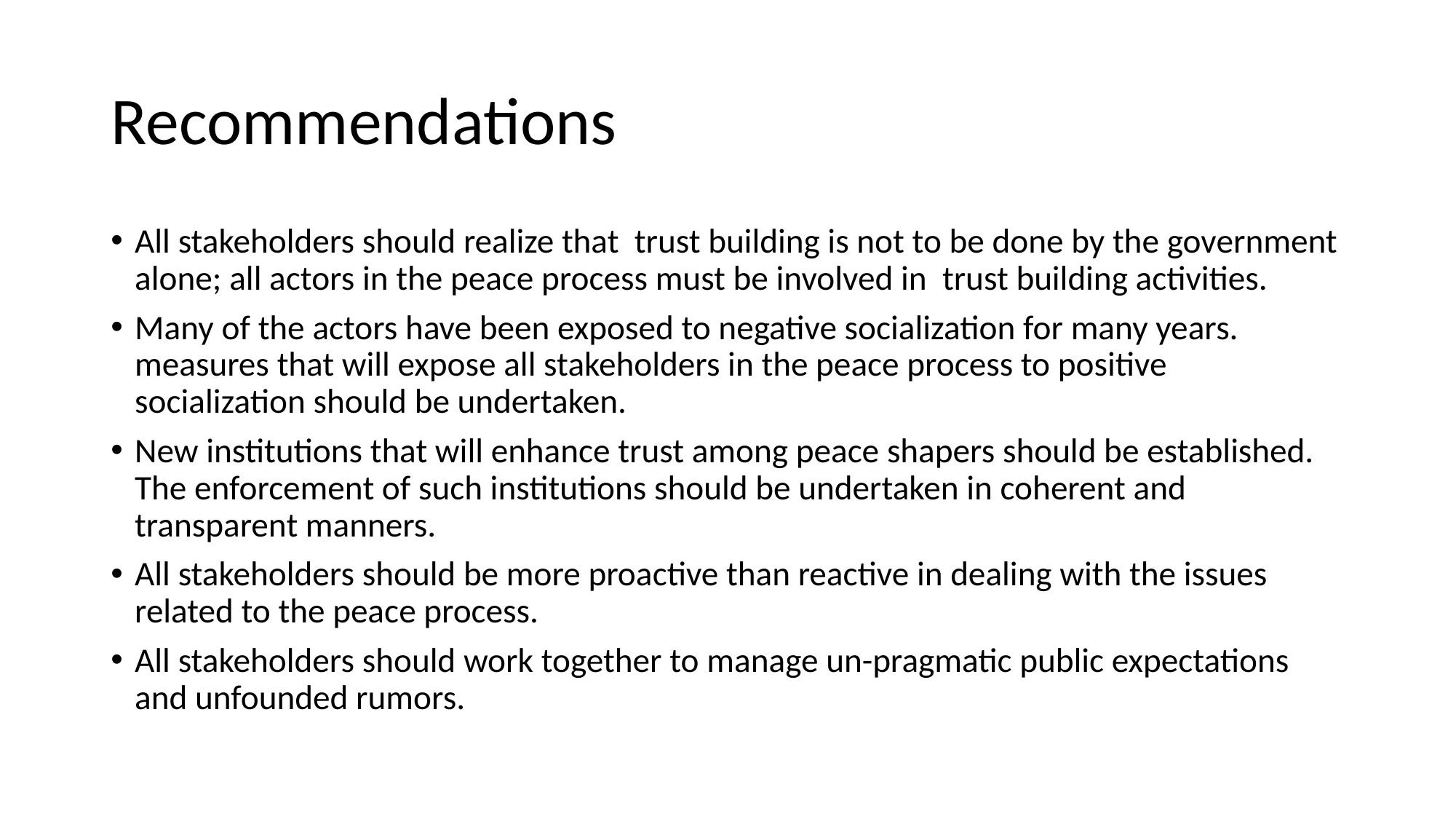

# Recommendations
All stakeholders should realize that  trust building is not to be done by the government alone; all actors in the peace process must be involved in  trust building activities.
Many of the actors have been exposed to negative socialization for many years. measures that will expose all stakeholders in the peace process to positive socialization should be undertaken.
New institutions that will enhance trust among peace shapers should be established. The enforcement of such institutions should be undertaken in coherent and transparent manners.
All stakeholders should be more proactive than reactive in dealing with the issues related to the peace process.
All stakeholders should work together to manage un-pragmatic public expectations and unfounded rumors.